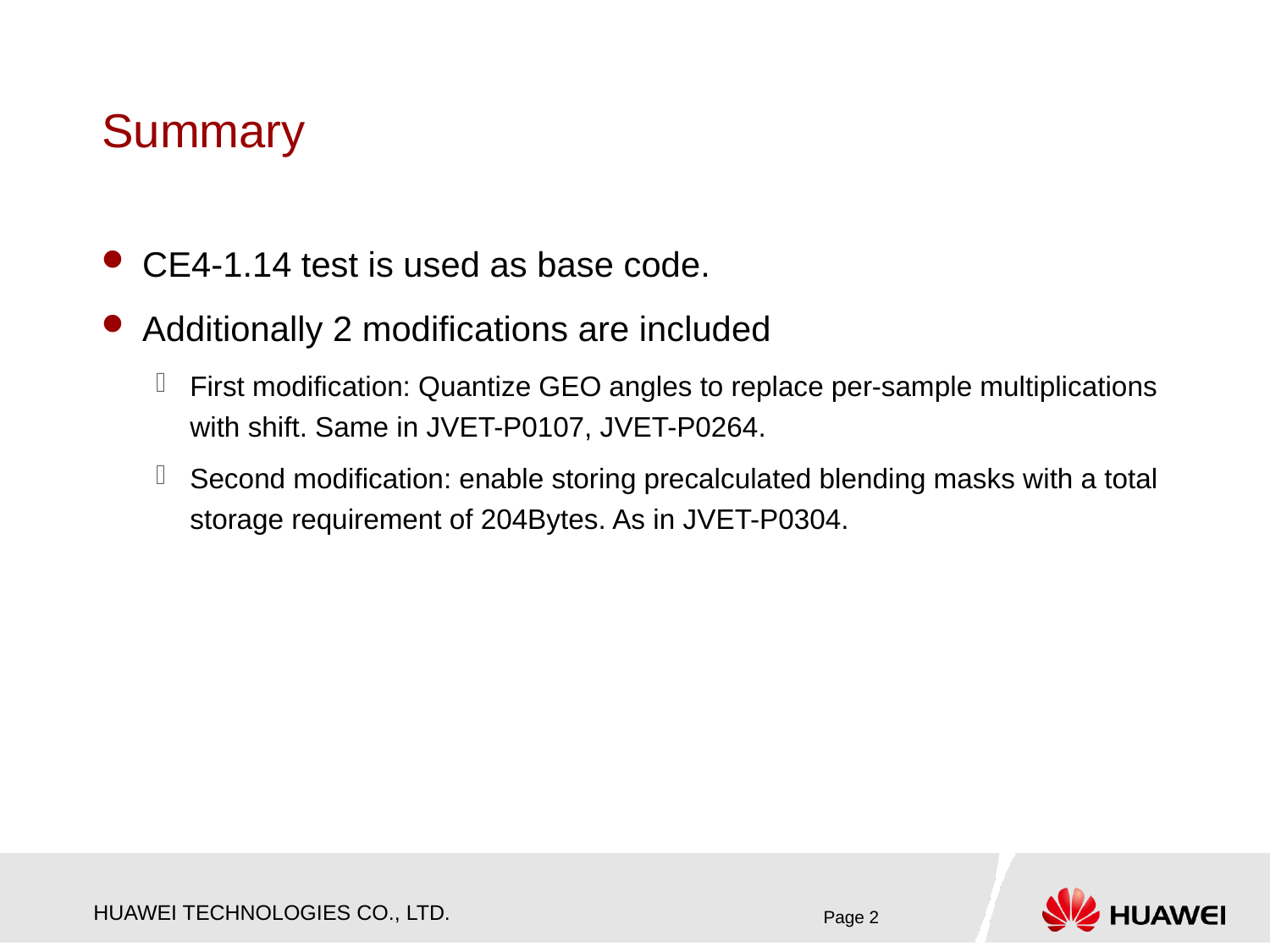

# Summary
CE4-1.14 test is used as base code.
Additionally 2 modifications are included
First modification: Quantize GEO angles to replace per-sample multiplications with shift. Same in JVET-P0107, JVET-P0264.
Second modification: enable storing precalculated blending masks with a total storage requirement of 204Bytes. As in JVET-P0304.

Page 2